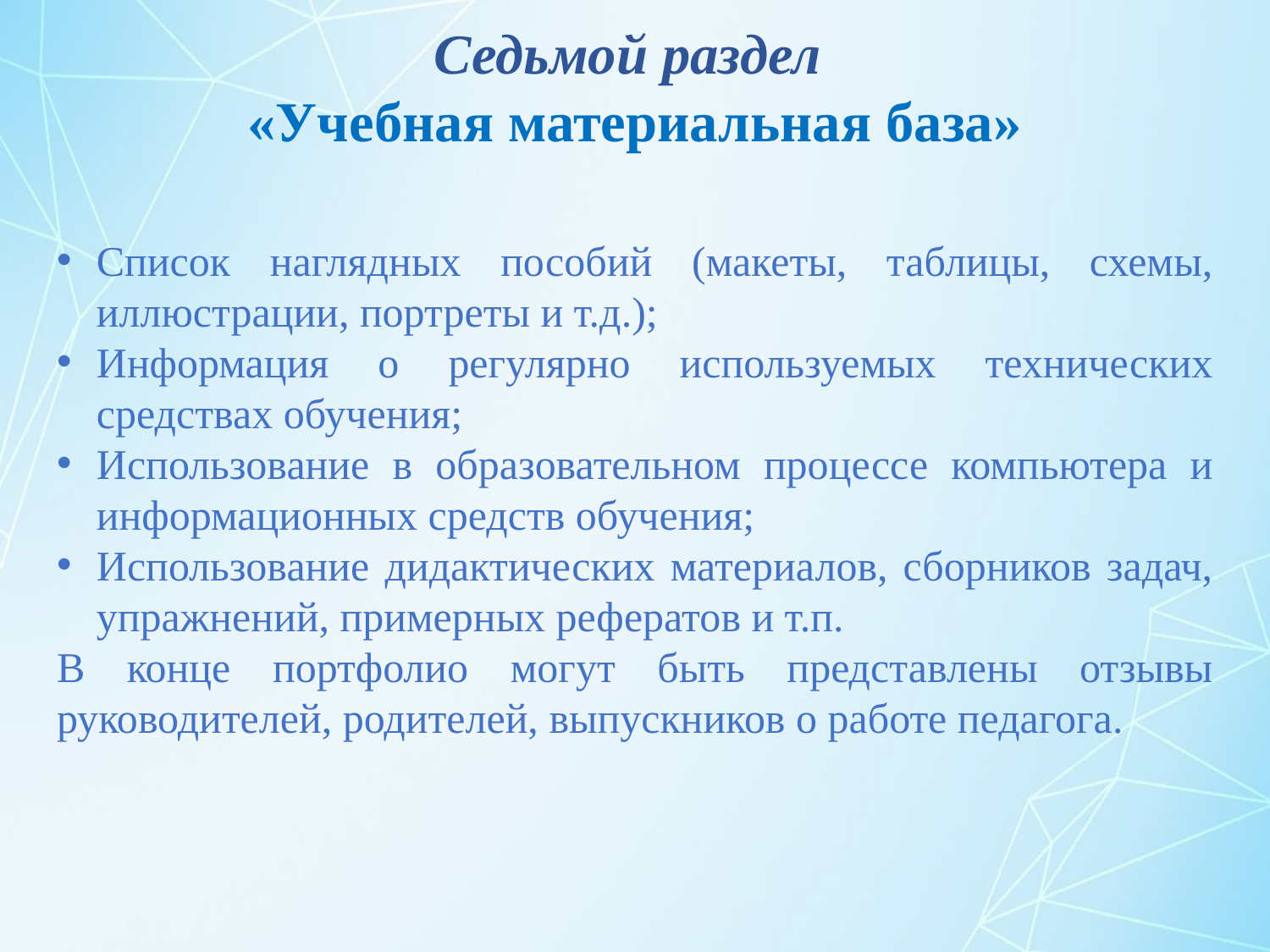

Седьмой раздел
«Учебная материальная база»
Список наглядных пособий (макеты, таблицы, схемы, иллюстрации, портреты и т.д.);
Информация о регулярно используемых технических средствах обучения;
Использование в образовательном процессе компьютера и информационных средств обучения;
Использование дидактических материалов, сборников задач, упражнений, примерных рефератов и т.п.
В конце портфолио могут быть представлены отзывы руководителей, родителей, выпускников о работе педагога.